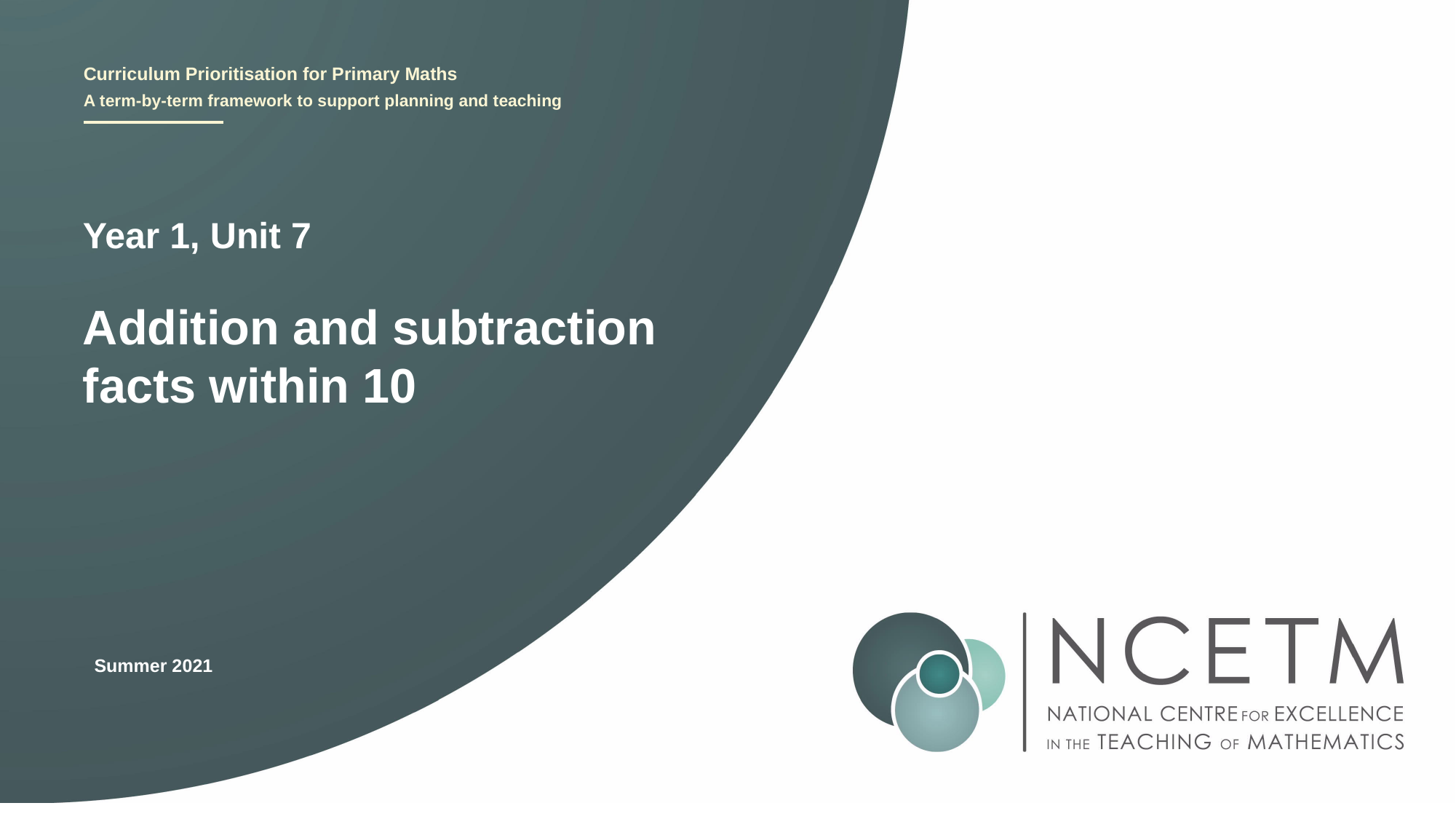

Year 1, Unit 7
Addition and subtraction facts within 10